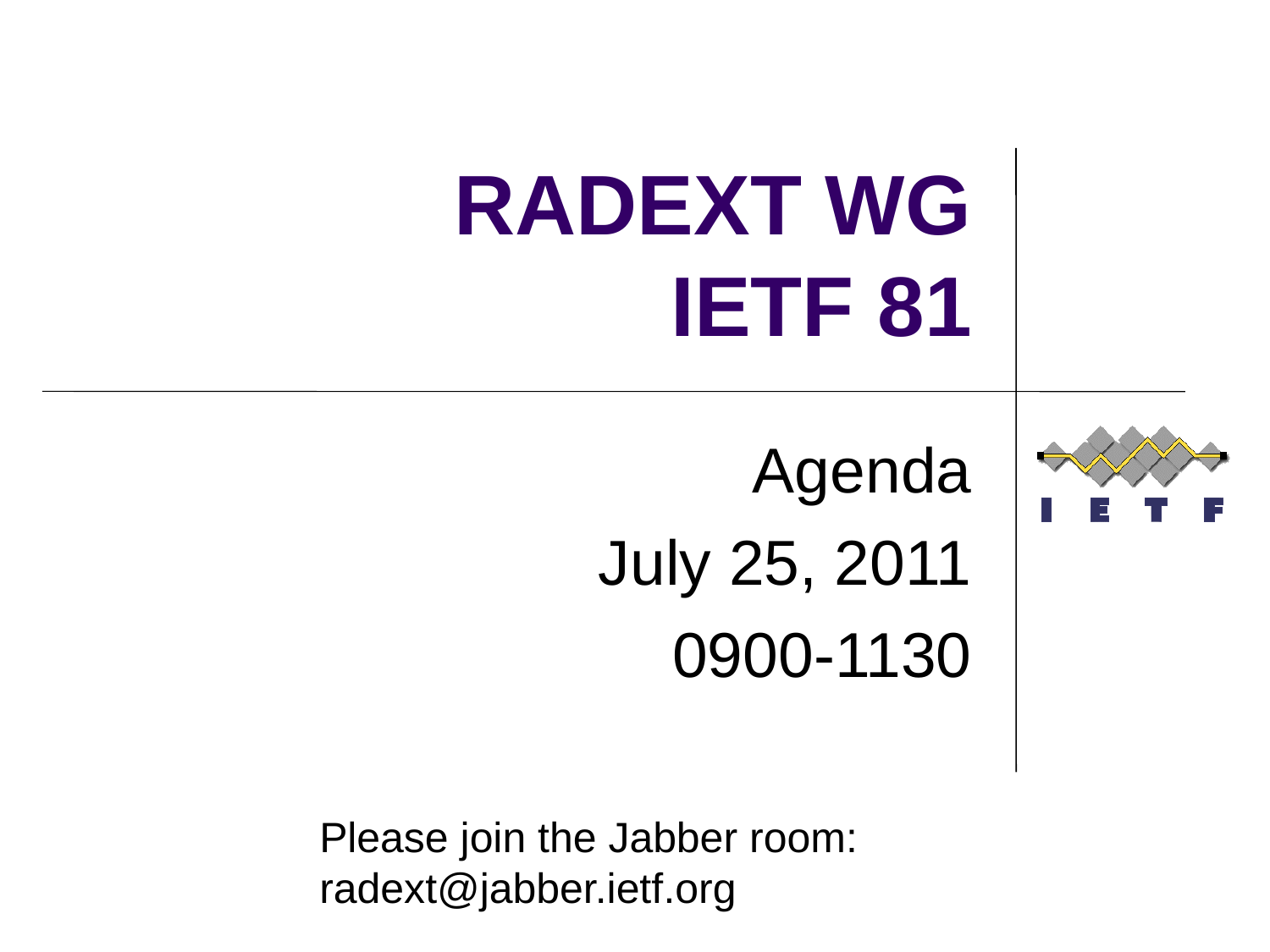

RADEXT WG
IETF 81
Agenda
July 25, 2011
0900-1130

Please join the Jabber room:
radext@jabber.ietf.org